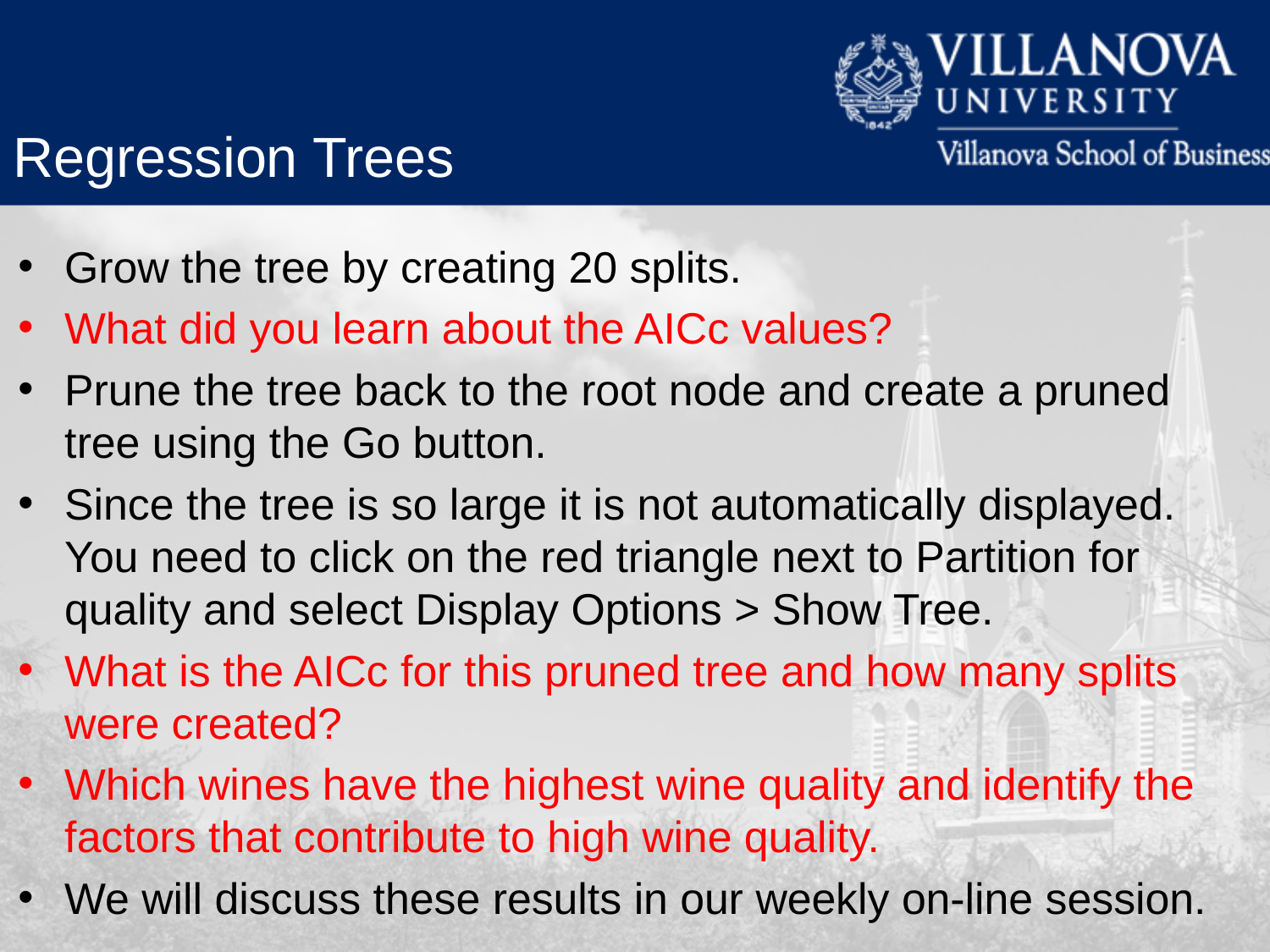

Regression Trees
Grow the tree by creating 20 splits.
What did you learn about the AICc values?
Prune the tree back to the root node and create a pruned tree using the Go button.
Since the tree is so large it is not automatically displayed. You need to click on the red triangle next to Partition for quality and select Display Options > Show Tree.
What is the AICc for this pruned tree and how many splits were created?
Which wines have the highest wine quality and identify the factors that contribute to high wine quality.
We will discuss these results in our weekly on-line session.